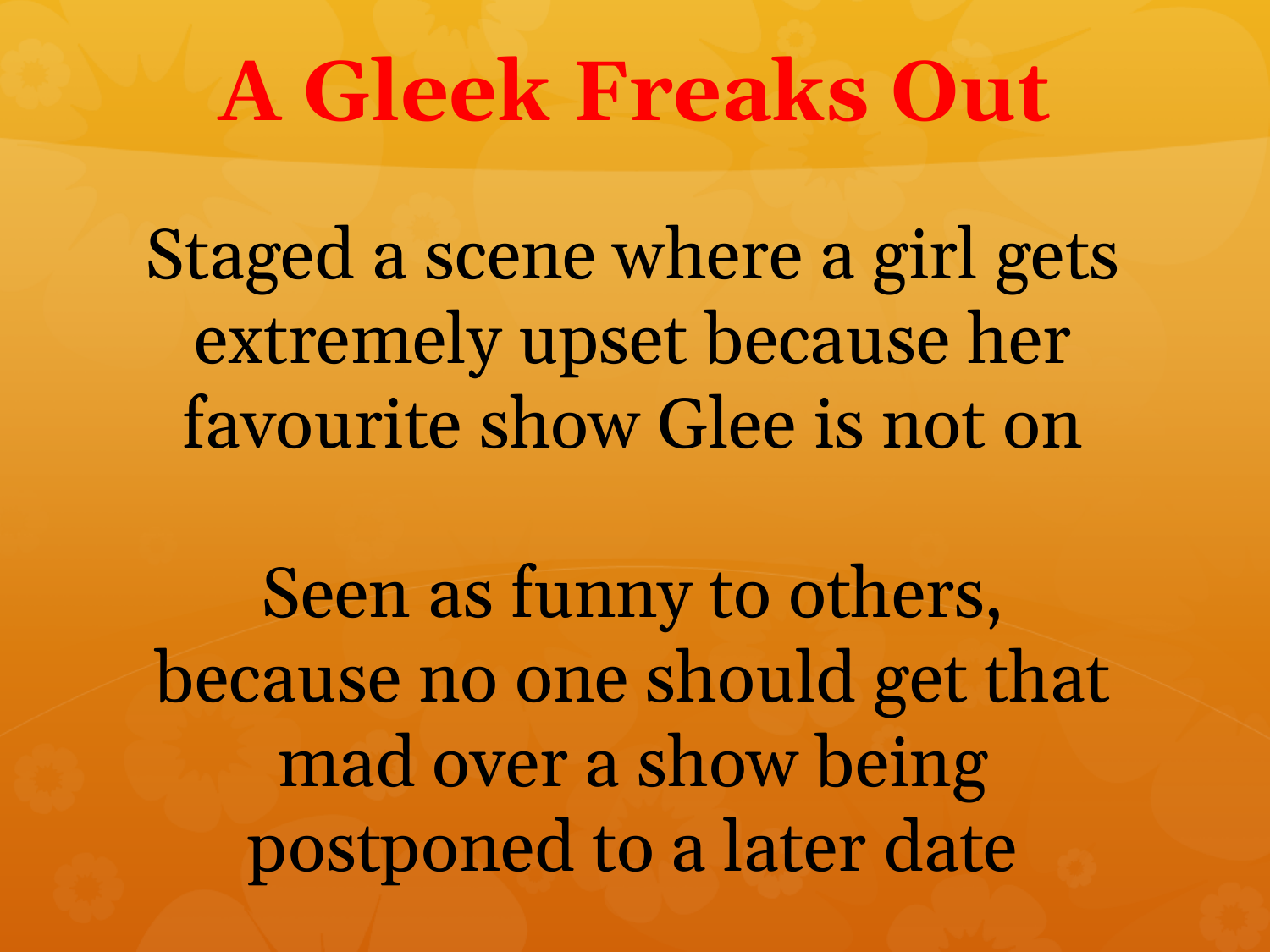

# A Gleek Freaks Out
Staged a scene where a girl gets extremely upset because her favourite show Glee is not on
Seen as funny to others, because no one should get that mad over a show being postponed to a later date